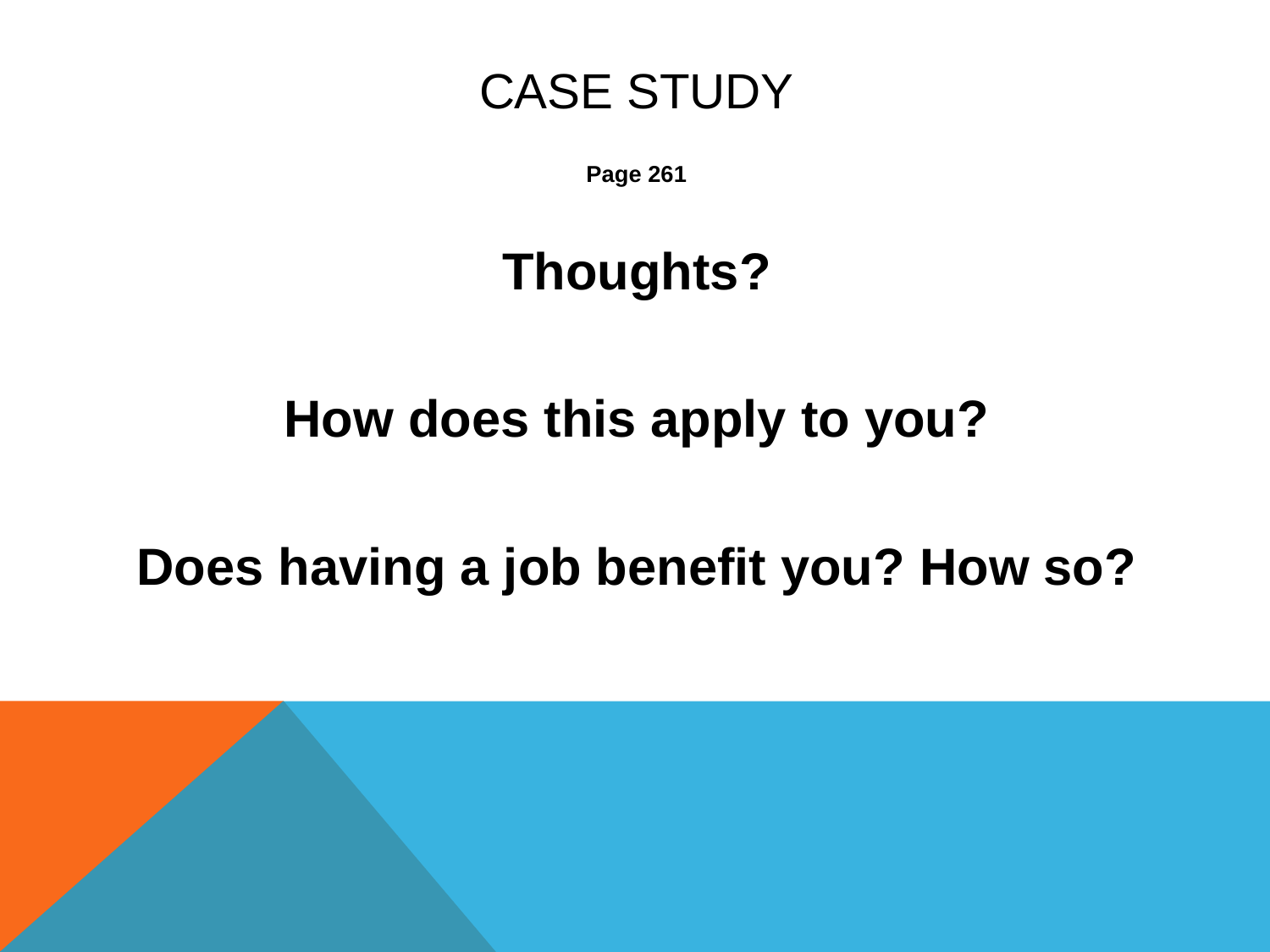

# Case Study
Page 261

Thoughts?

How does this apply to you?

Does having a job benefit you? How so?